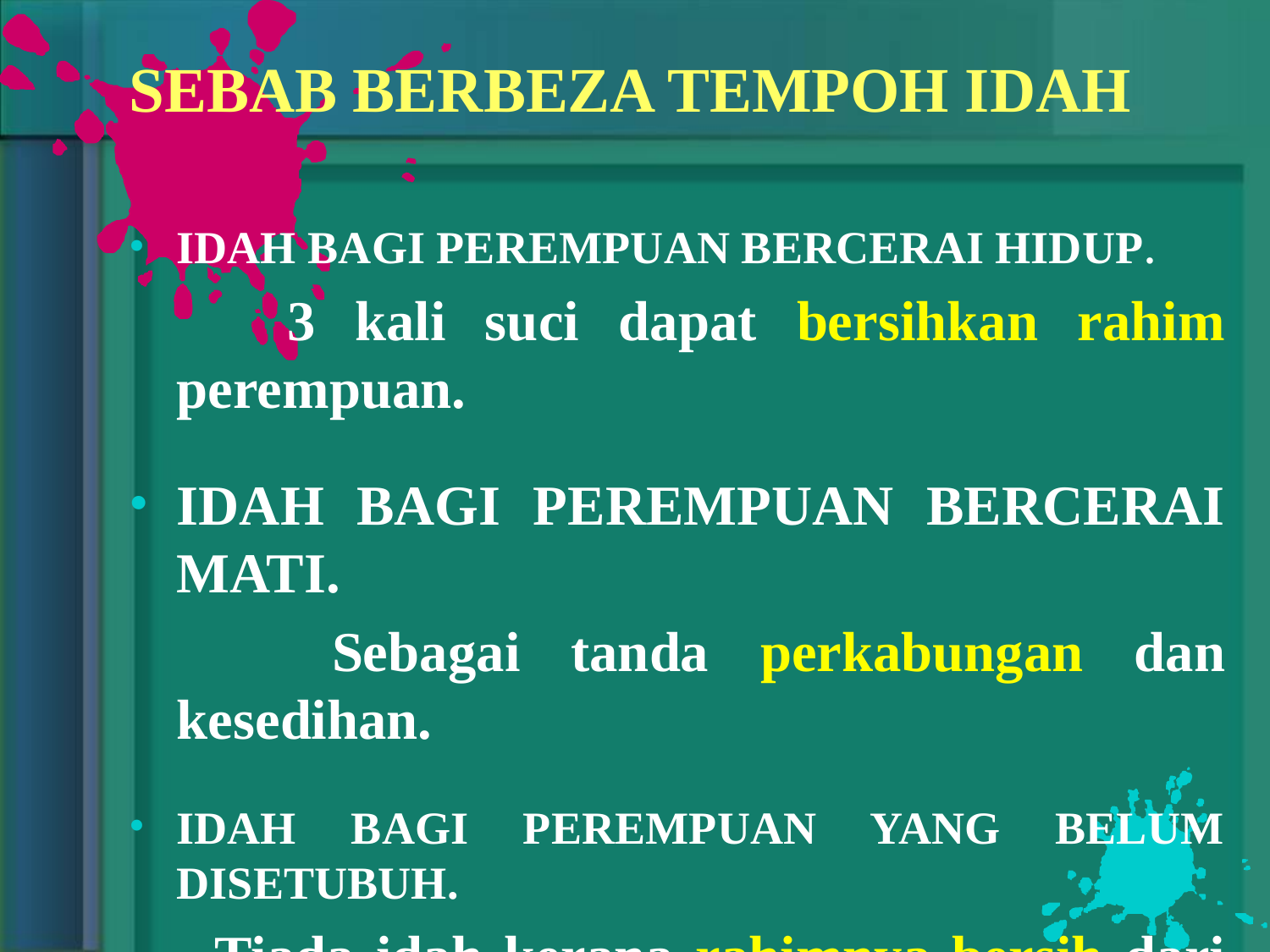

# SEBAB BERBEZA TEMPOH IDAH
IDAH BAGI PEREMPUAN BERCERAI HIDUP.
    3 kali suci dapat bersihkan rahim perempuan.

IDAH BAGI PEREMPUAN BERCERAI MATI.
    Sebagai tanda perkabungan dan kesedihan.

IDAH BAGI PEREMPUAN YANG BELUM DISETUBUH.
    Tiada idah kerana rahimnya bersih dari benih suami.